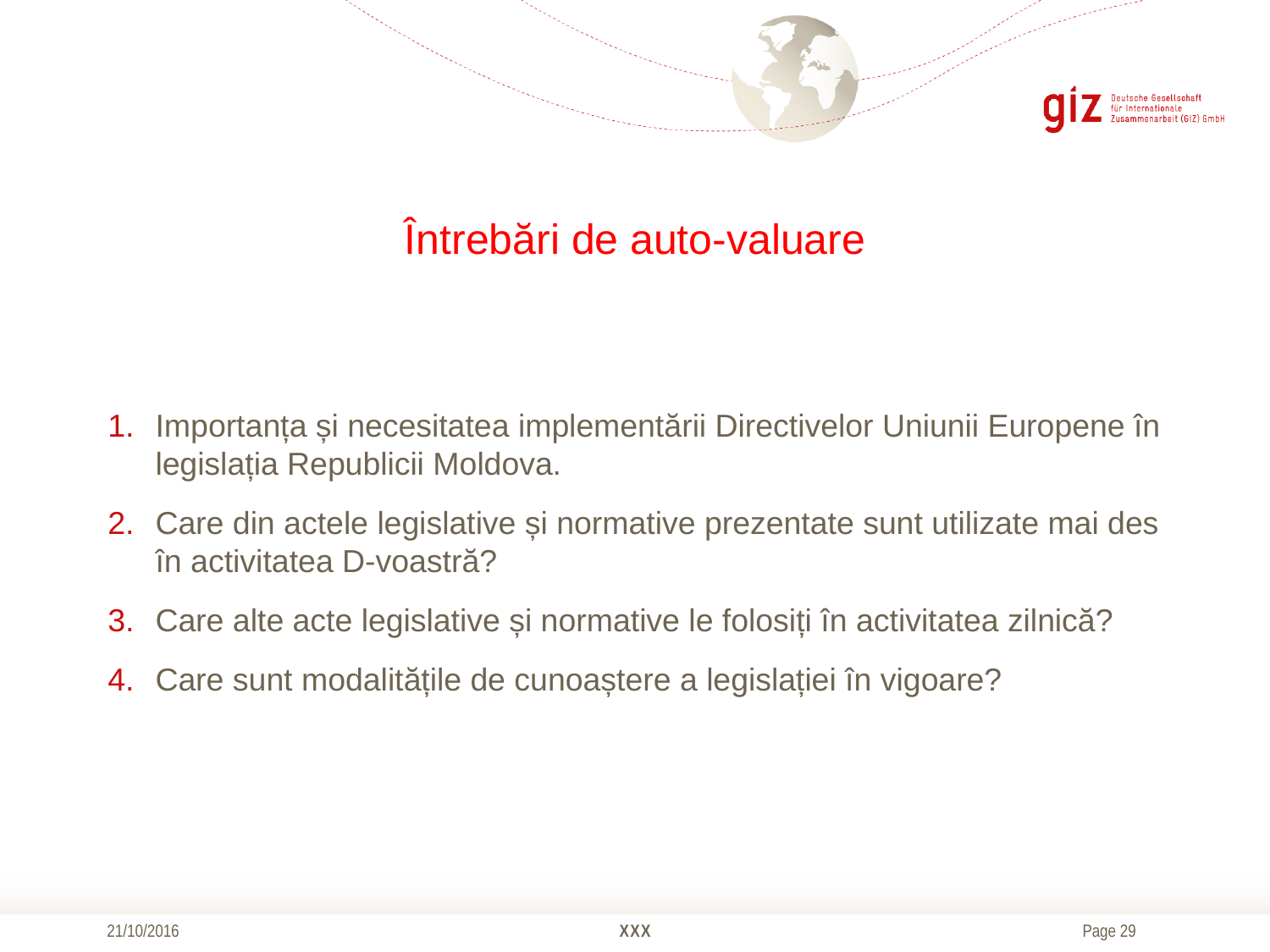

# Întrebări de auto-valuare

Importanța și necesitatea implementării Directivelor Uniunii Europene în legislația Republicii Moldova.
Care din actele legislative și normative prezentate sunt utilizate mai des în activitatea D-voastră?
Care alte acte legislative și normative le folosiți în activitatea zilnică?
Care sunt modalitățile de cunoaștere a legislației în vigoare?
21/10/2016
XXX